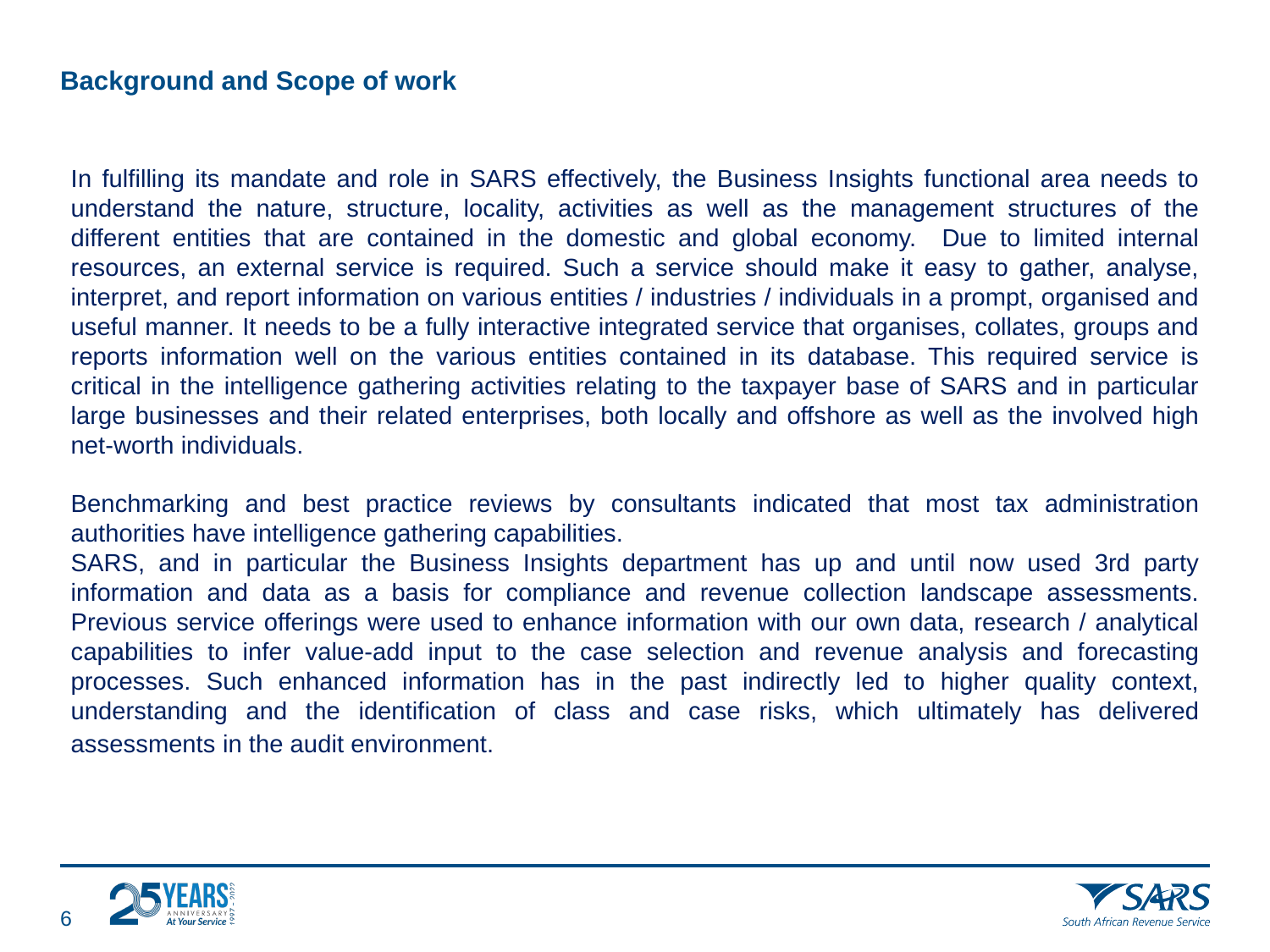

# Background and Scope of work
In fulfilling its mandate and role in SARS effectively, the Business Insights functional area needs to understand the nature, structure, locality, activities as well as the management structures of the different entities that are contained in the domestic and global economy.  Due to limited internal resources, an external service is required. Such a service should make it easy to gather, analyse, interpret, and report information on various entities / industries / individuals in a prompt, organised and useful manner. It needs to be a fully interactive integrated service that organises, collates, groups and reports information well on the various entities contained in its database. This required service is critical in the intelligence gathering activities relating to the taxpayer base of SARS and in particular large businesses and their related enterprises, both locally and offshore as well as the involved high net-worth individuals.

Benchmarking and best practice reviews by consultants indicated that most tax administration authorities have intelligence gathering capabilities.
SARS, and in particular the Business Insights department has up and until now used 3rd party information and data as a basis for compliance and revenue collection landscape assessments. Previous service offerings were used to enhance information with our own data, research / analytical capabilities to infer value-add input to the case selection and revenue analysis and forecasting processes. Such enhanced information has in the past indirectly led to higher quality context, understanding and the identification of class and case risks, which ultimately has delivered assessments in the audit environment.
6